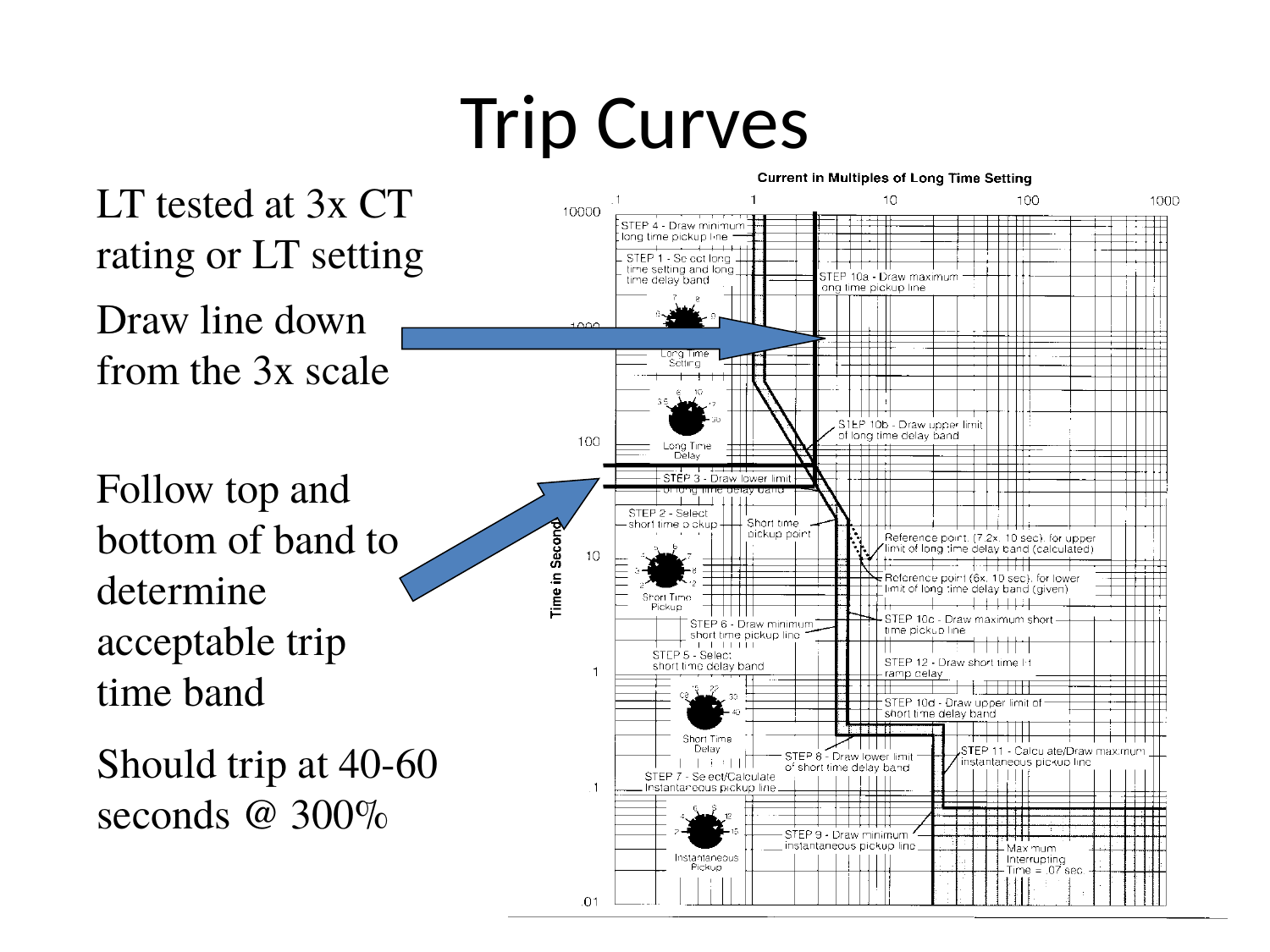

# Trip Curves

LT tested at 3x CT rating or LT setting

Draw line down from the 3x scale

Follow top and bottom of band to determine acceptable trip time band

Should trip at 40-60 seconds @ 300%